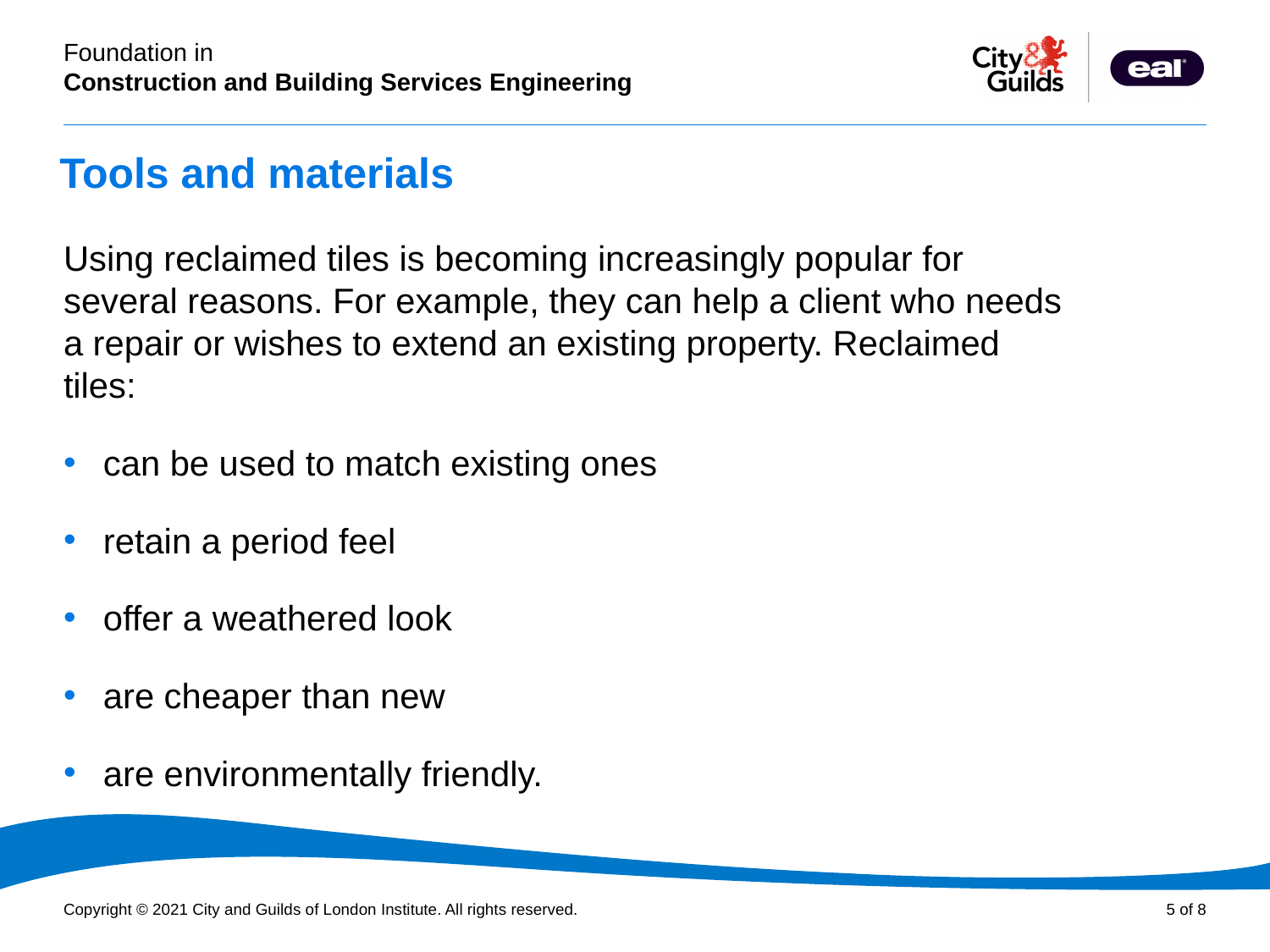

# Tools and materials
Using reclaimed tiles is becoming increasingly popular for several reasons. For example, they can help a client who needs a repair or wishes to extend an existing property. Reclaimed tiles:
can be used to match existing ones
retain a period feel
offer a weathered look
are cheaper than new
are environmentally friendly.